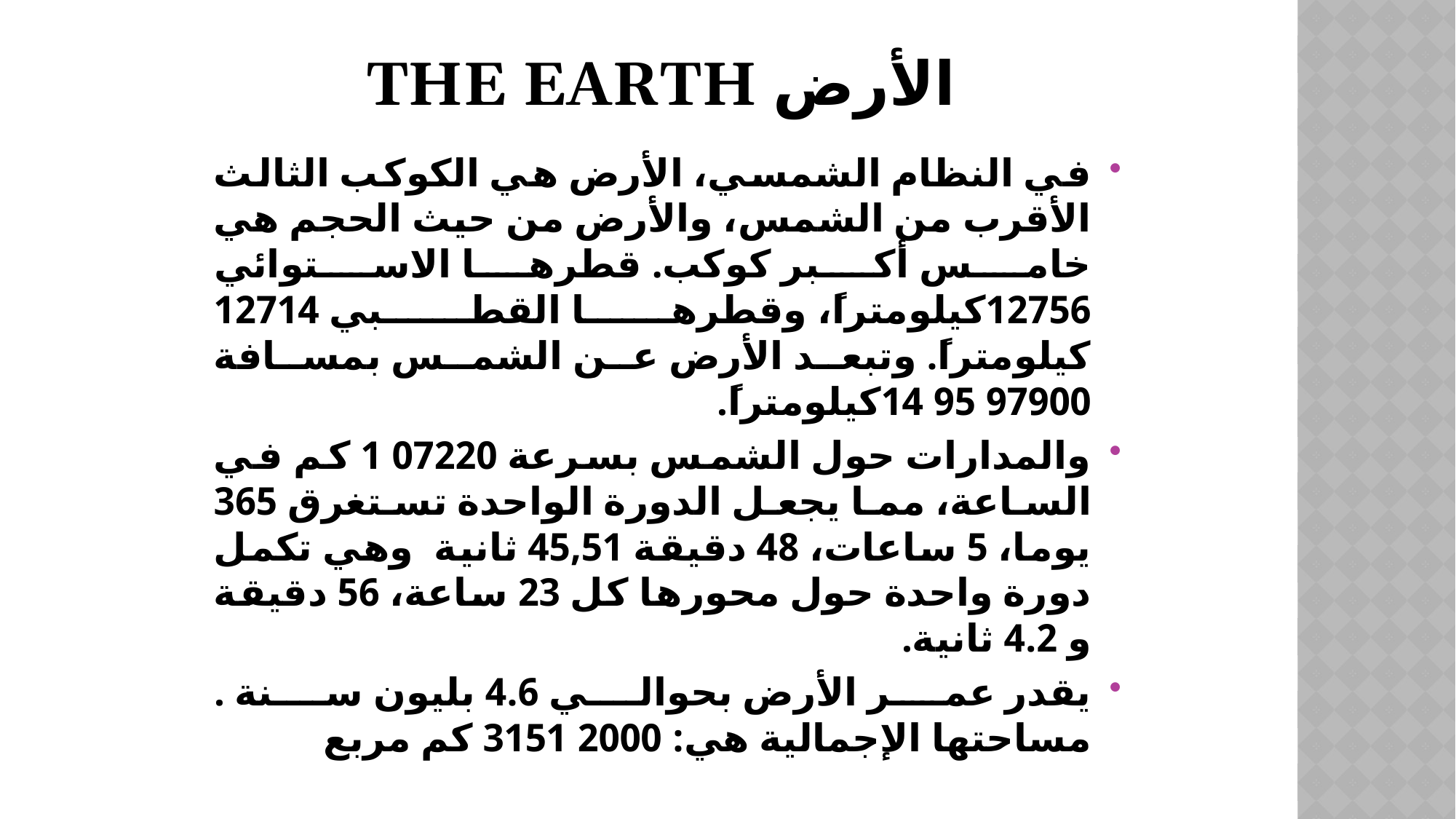

# The earth الأرض
في النظام الشمسي، الأرض هي الكوكب الثالث الأقرب من الشمس، والأرض من حيث الحجم هي خامس أكبر كوكب. قطرها الاستوائي 12756كيلومتراً، وقطرها القطبي 12714 كيلومتراً. وتبعد الأرض عن الشمس بمسافة 97900 95 14كيلومتراً.
والمدارات حول الشمس بسرعة 07220 1 كم في الساعة، مما يجعل الدورة الواحدة تستغرق 365 يوما، 5 ساعات، 48 دقيقة 45,51 ثانية  وهي تكمل دورة واحدة حول محورها كل 23 ساعة، 56 دقيقة و 4.2 ثانية.
يقدر عمر الأرض بحوالي 4.6 بليون سنة . مساحتها الإجمالية هي: 2000 3151 كم مربع